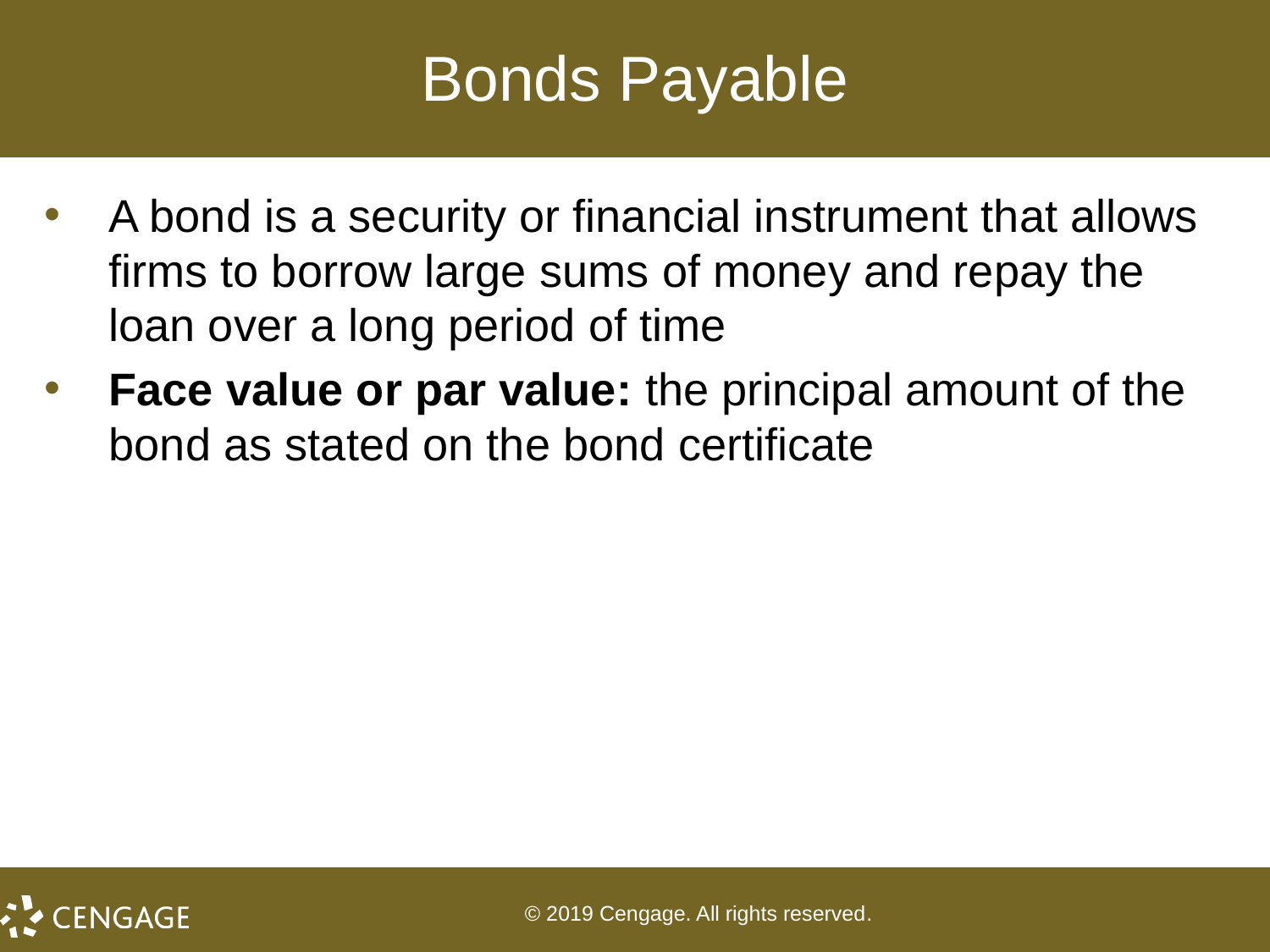

# Bonds Payable
A bond is a security or financial instrument that allows firms to borrow large sums of money and repay the loan over a long period of time
Face value or par value: the principal amount of the bond as stated on the bond certificate